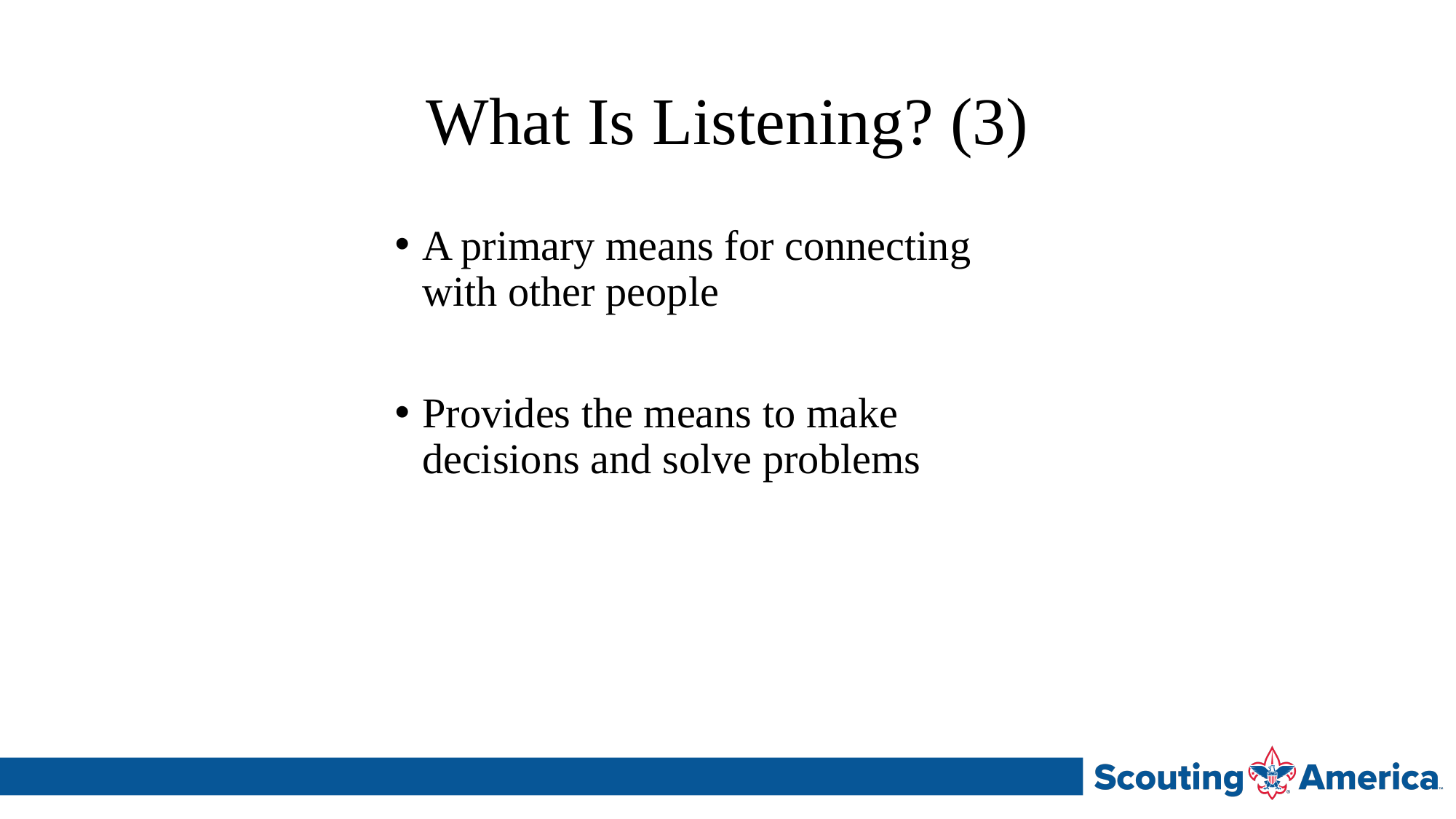

# What Is Listening? (3)
A primary means for connecting with other people

Provides the means to make decisions and solve problems